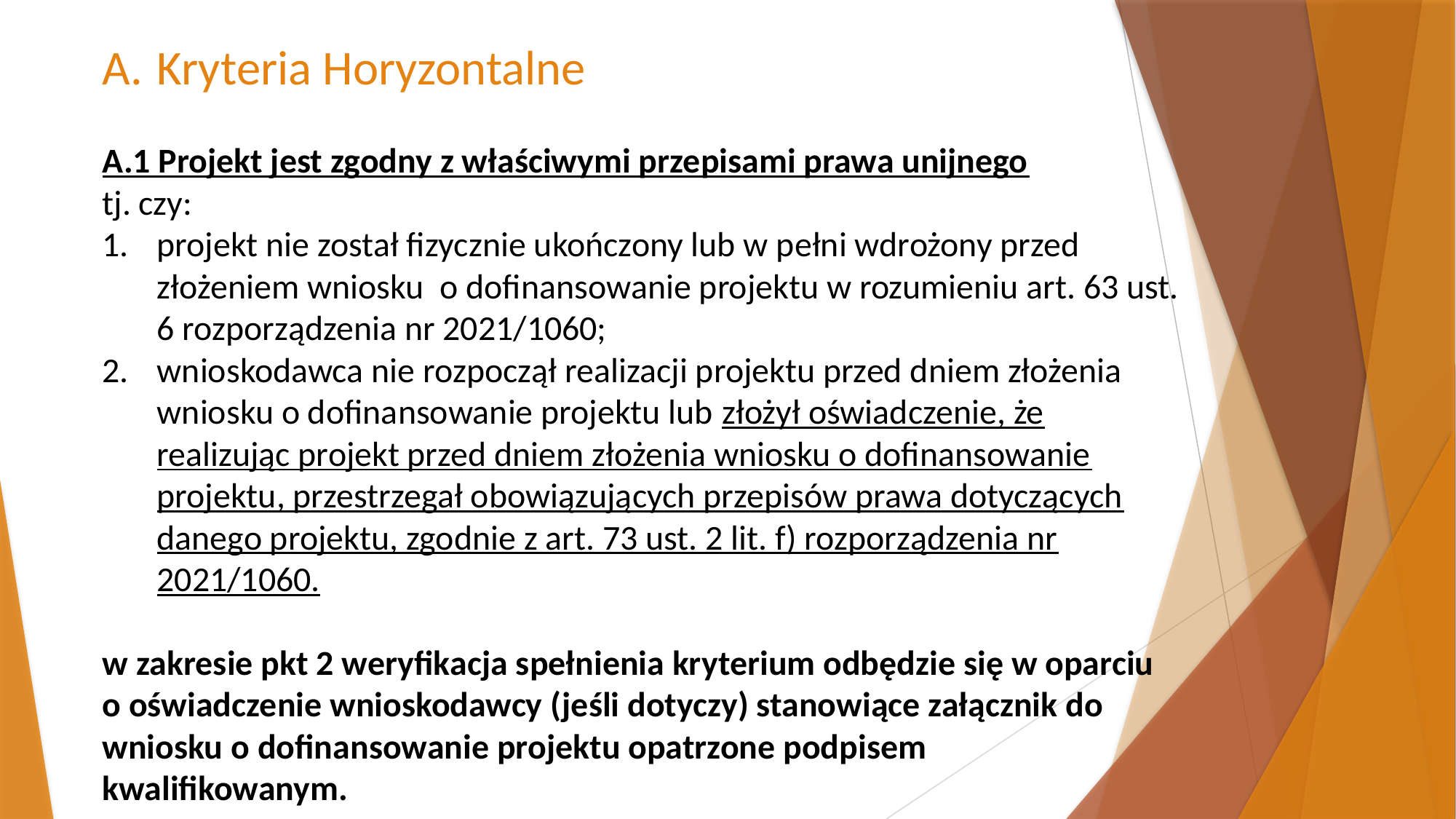

Kryteria Horyzontalne

A.1 Projekt jest zgodny z właściwymi przepisami prawa unijnego
tj. czy:
projekt nie został fizycznie ukończony lub w pełni wdrożony przed złożeniem wniosku  o dofinansowanie projektu w rozumieniu art. 63 ust. 6 rozporządzenia nr 2021/1060;
wnioskodawca nie rozpoczął realizacji projektu przed dniem złożenia wniosku o dofinansowanie projektu lub złożył oświadczenie, że realizując projekt przed dniem złożenia wniosku o dofinansowanie projektu, przestrzegał obowiązujących przepisów prawa dotyczących danego projektu, zgodnie z art. 73 ust. 2 lit. f) rozporządzenia nr 2021/1060.

w zakresie pkt 2 weryfikacja spełnienia kryterium odbędzie się w oparciu o oświadczenie wnioskodawcy (jeśli dotyczy) stanowiące załącznik do wniosku o dofinansowanie projektu opatrzone podpisem kwalifikowanym.